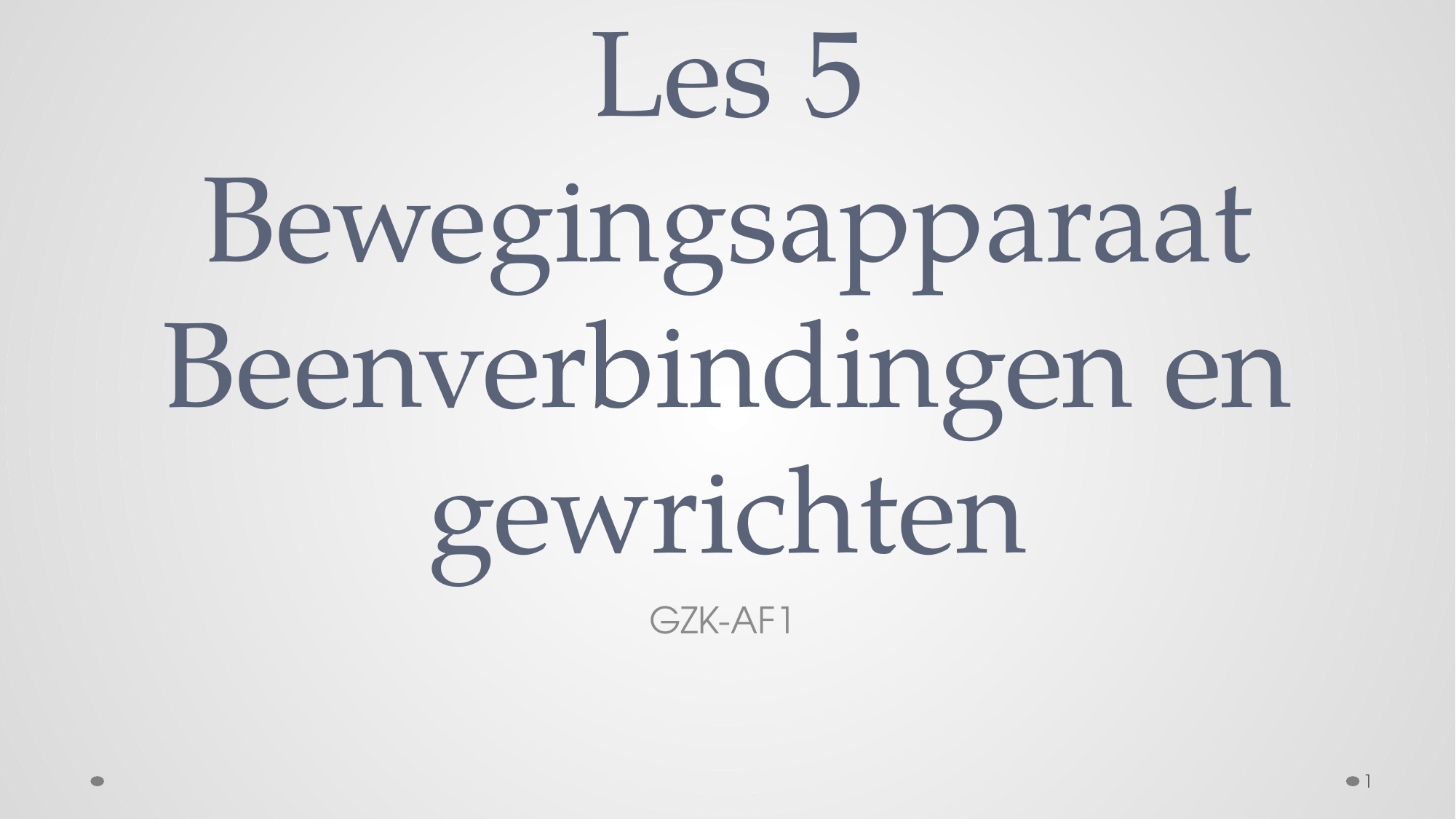

# Les 5 Bewegingsapparaat Beenverbindingen en gewrichten
GZK-AF1
1